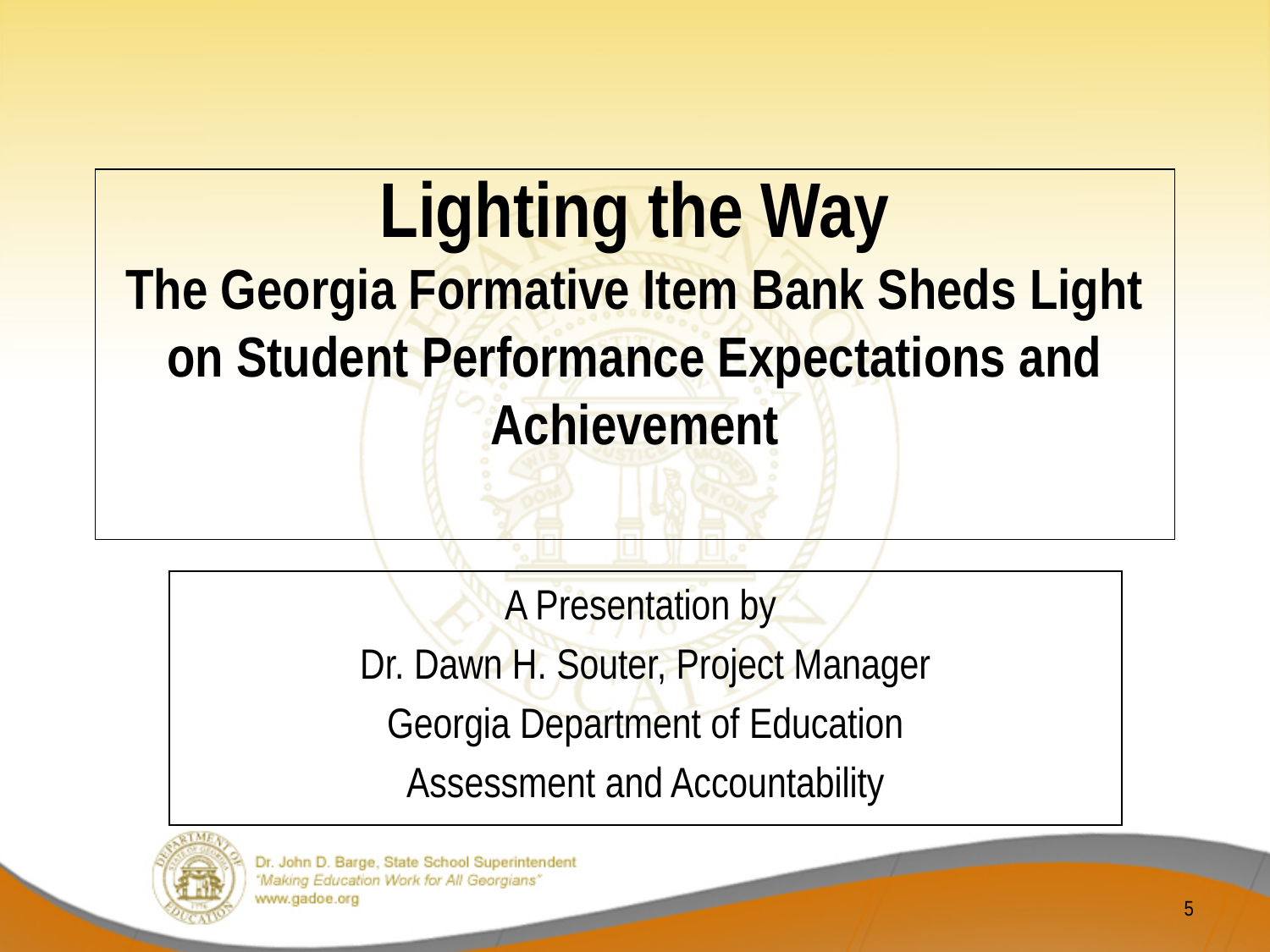

# Lighting the Way The Georgia Formative Item Bank Sheds Light on Student Performance Expectations and Achievement
A Presentation by
Dr. Dawn H. Souter, Project Manager
Georgia Department of Education
Assessment and Accountability
5